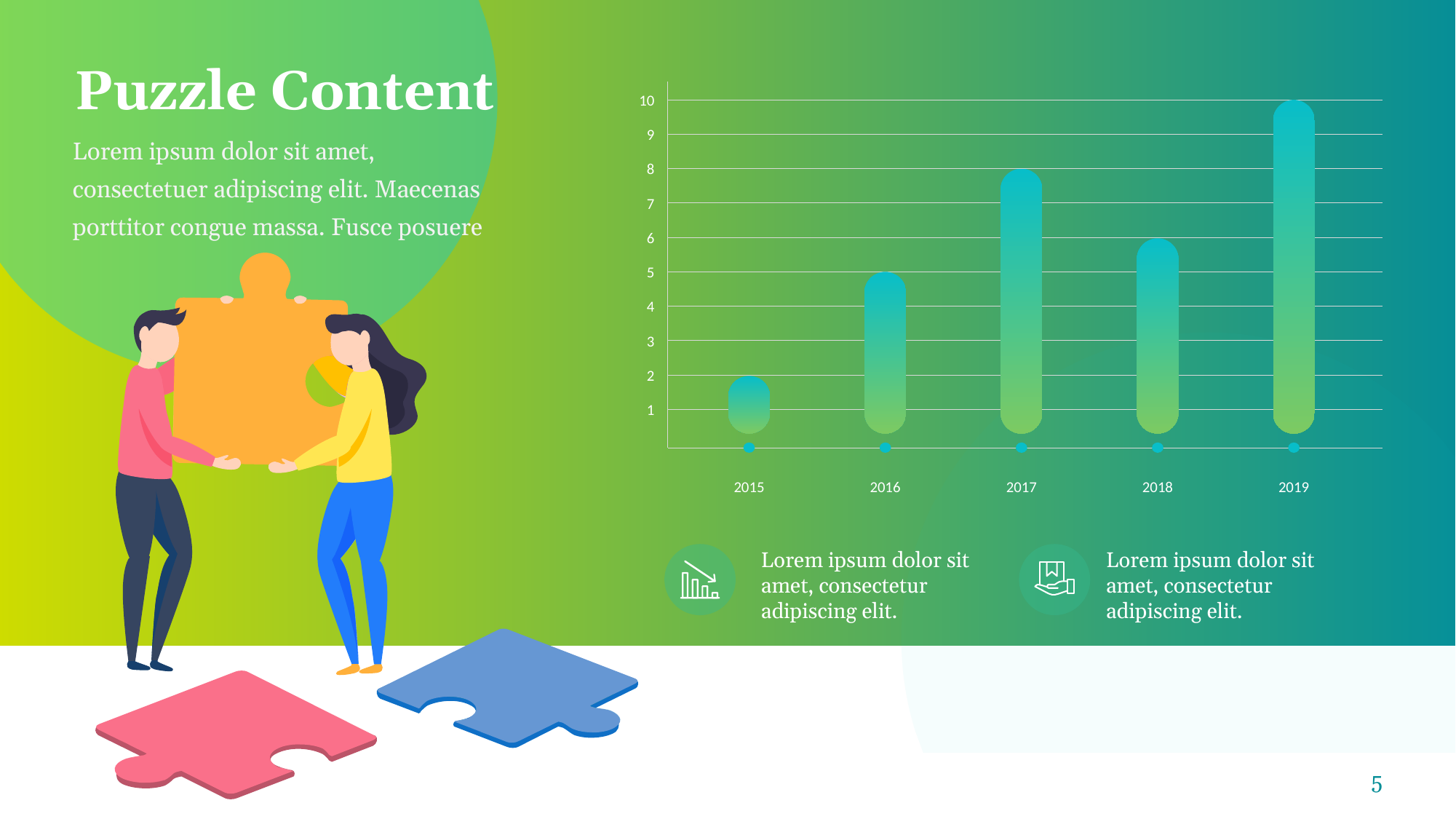

# Puzzle Content
10

9
8

7
6

5

4
3
2

1

2015
2016
2017
2018
2019
Lorem ipsum dolor sit amet, consectetuer adipiscing elit. Maecenas porttitor congue massa. Fusce posuere

Lorem ipsum dolor sit amet, consectetur adipiscing elit.
Lorem ipsum dolor sit amet, consectetur adipiscing elit.